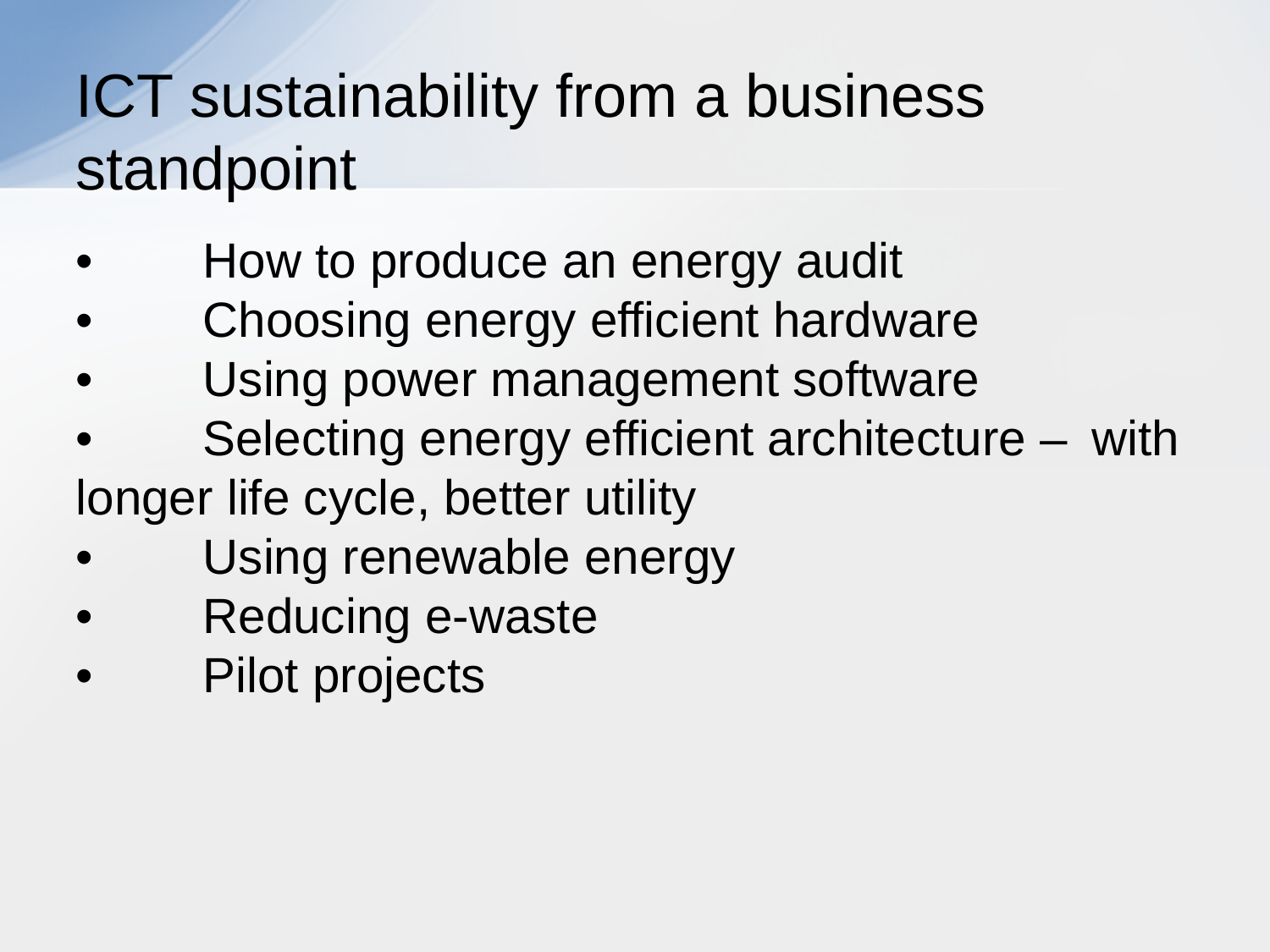

# ICT sustainability from a business standpoint
•	How to produce an energy audit
•	Choosing energy efficient hardware
•	Using power management software
•	Selecting energy efficient architecture – 	with longer life cycle, better utility
•	Using renewable energy
•	Reducing e-waste
•	Pilot projects